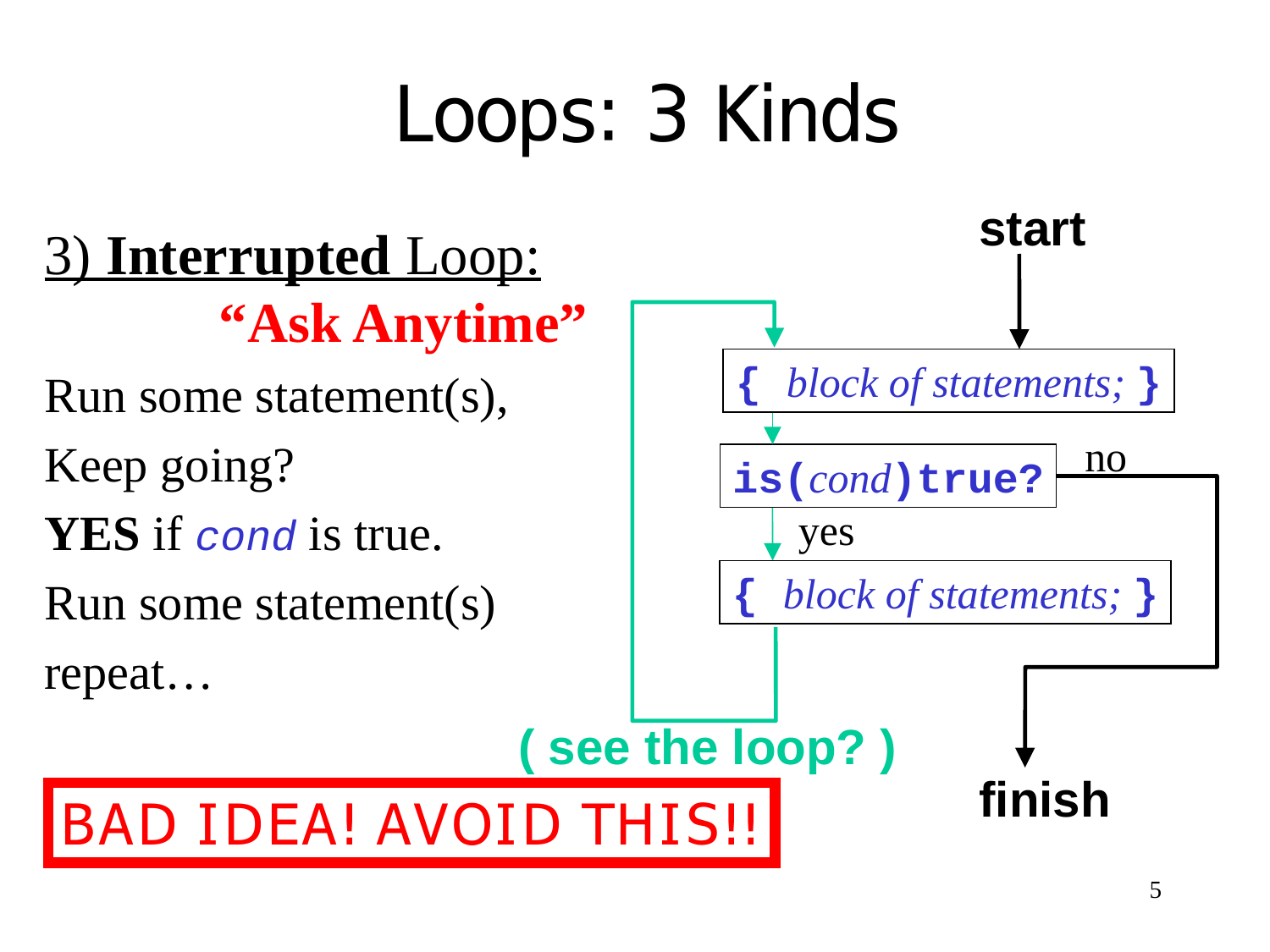

# Loops: 3 Kinds
start
3) Interrupted Loop:
	“Ask Anytime”
Run some statement(s),
Keep going?
YES if cond is true.
Run some statement(s)
repeat…

{ block of statements; }

no
is(cond)true?

yes

{ block of statements; }
( see the loop? )
finish
BAD IDEA! AVOID THIS!!
5